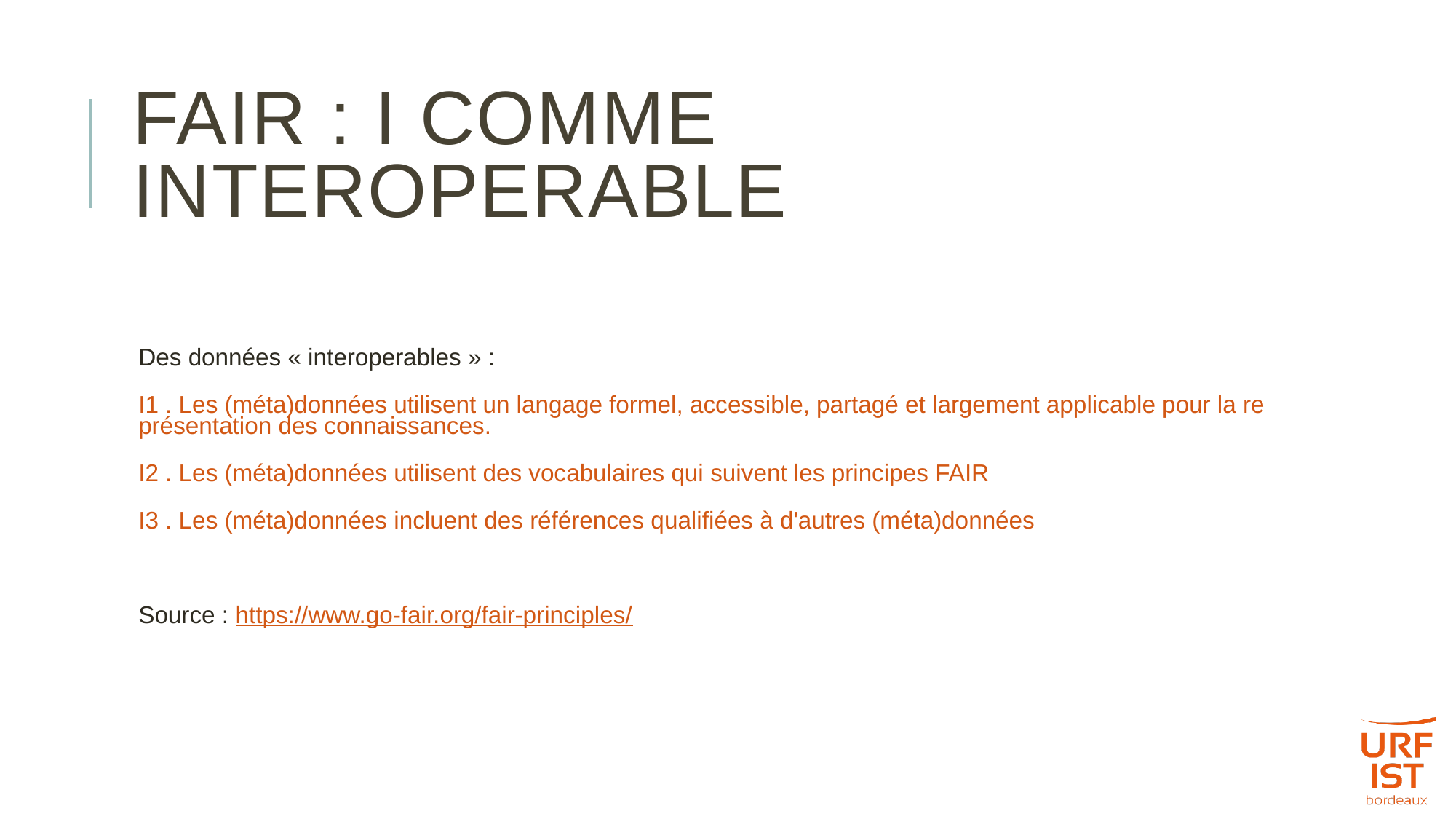

# FAIR : I comme INTEROPERABLE
Des données « interoperables » :
I1 . Les (méta)données utilisent un langage formel, accessible, partagé et largement applicable pour la représentation des connaissances.
I2 . Les (méta)données utilisent des vocabulaires qui suivent les principes FAIR
I3 . Les (méta)données incluent des références qualifiées à d'autres (méta)données

Source : https://www.go-fair.org/fair-principles/